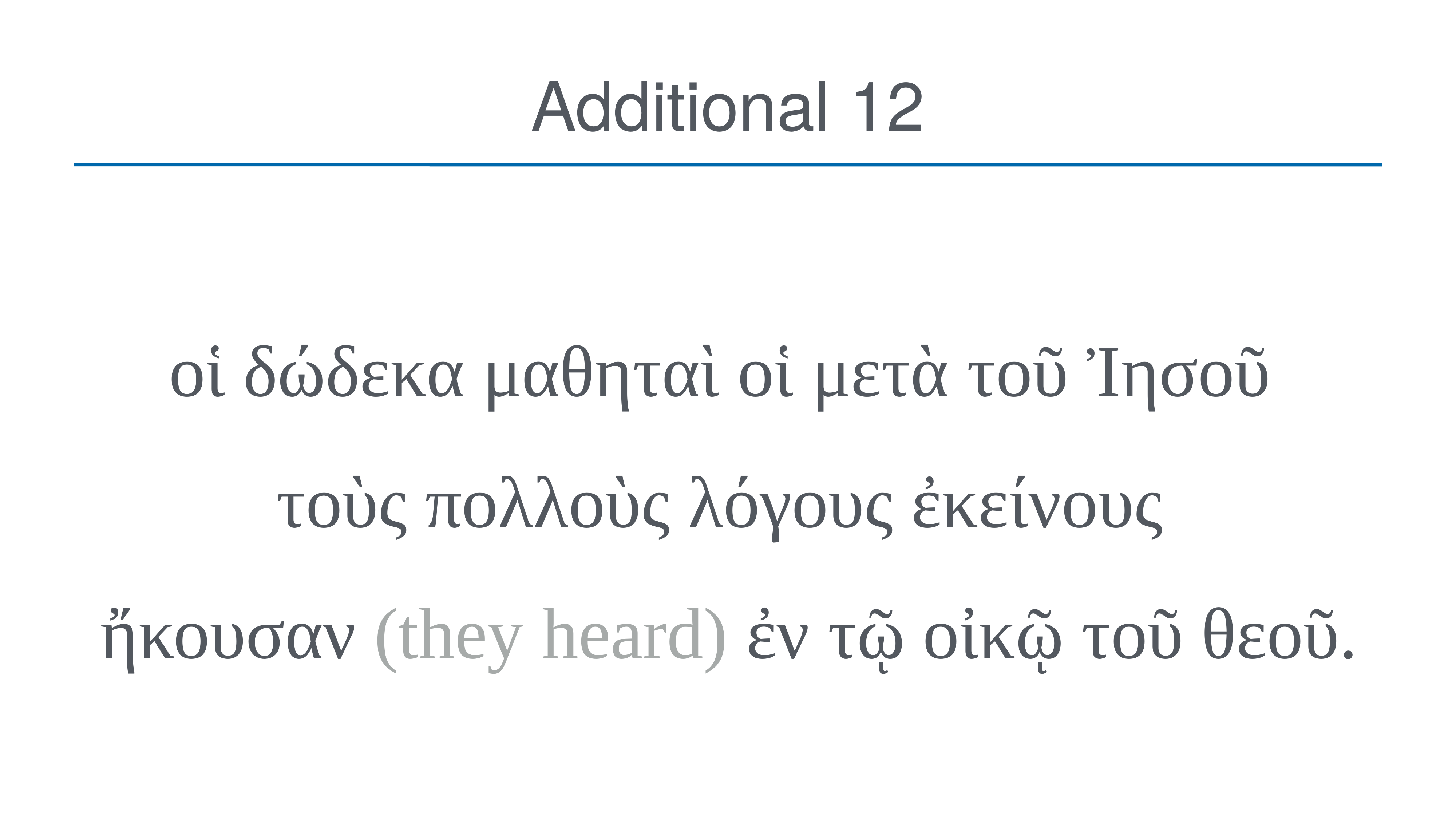

# Additional 12
οἱ δώδεκα μαθηταὶ οἱ μετὰ τοῦ Ἰησοῦ
τοὺς πολλοὺς λόγους ἐκείνους
ἤκουσαν (they heard) ἐν τῷ οἰκῷ τοῦ θεοῦ.